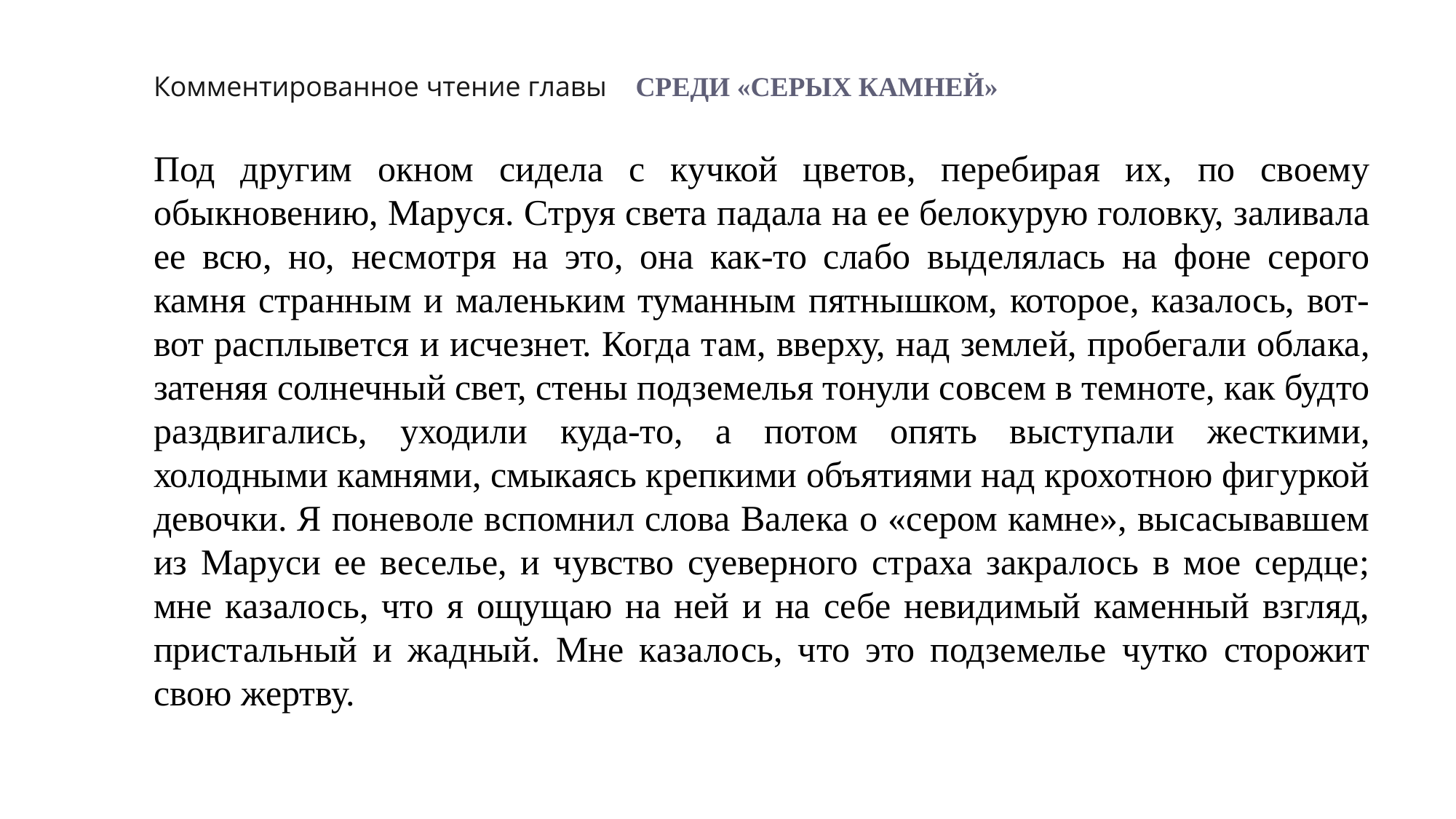

Комментированное чтение главы    СРЕДИ «СЕРЫХ КАМНЕЙ»

Под другим окном сидела с кучкой цветов, перебирая их, по своему обыкновению, Маруся. Струя света падала на ее белокурую головку, заливала ее всю, но, несмотря на это, она как-то слабо выделялась на фоне серого камня странным и маленьким туманным пятнышком, которое, казалось, вот-вот расплывется и исчезнет. Когда там, вверху, над землей, пробегали облака, затеняя солнечный свет, стены подземелья тонули совсем в темноте, как будто раздвигались, уходили куда-то, а потом опять выступали жесткими, холодными камнями, смыкаясь крепкими объятиями над крохотною фигуркой девочки. Я поневоле вспомнил слова Валека о «сером камне», высасывавшем из Маруси ее веселье, и чувство суеверного страха закралось в мое сердце; мне казалось, что я ощущаю на ней и на себе невидимый каменный взгляд, пристальный и жадный. Мне казалось, что это подземелье чутко сторожит свою жертву.